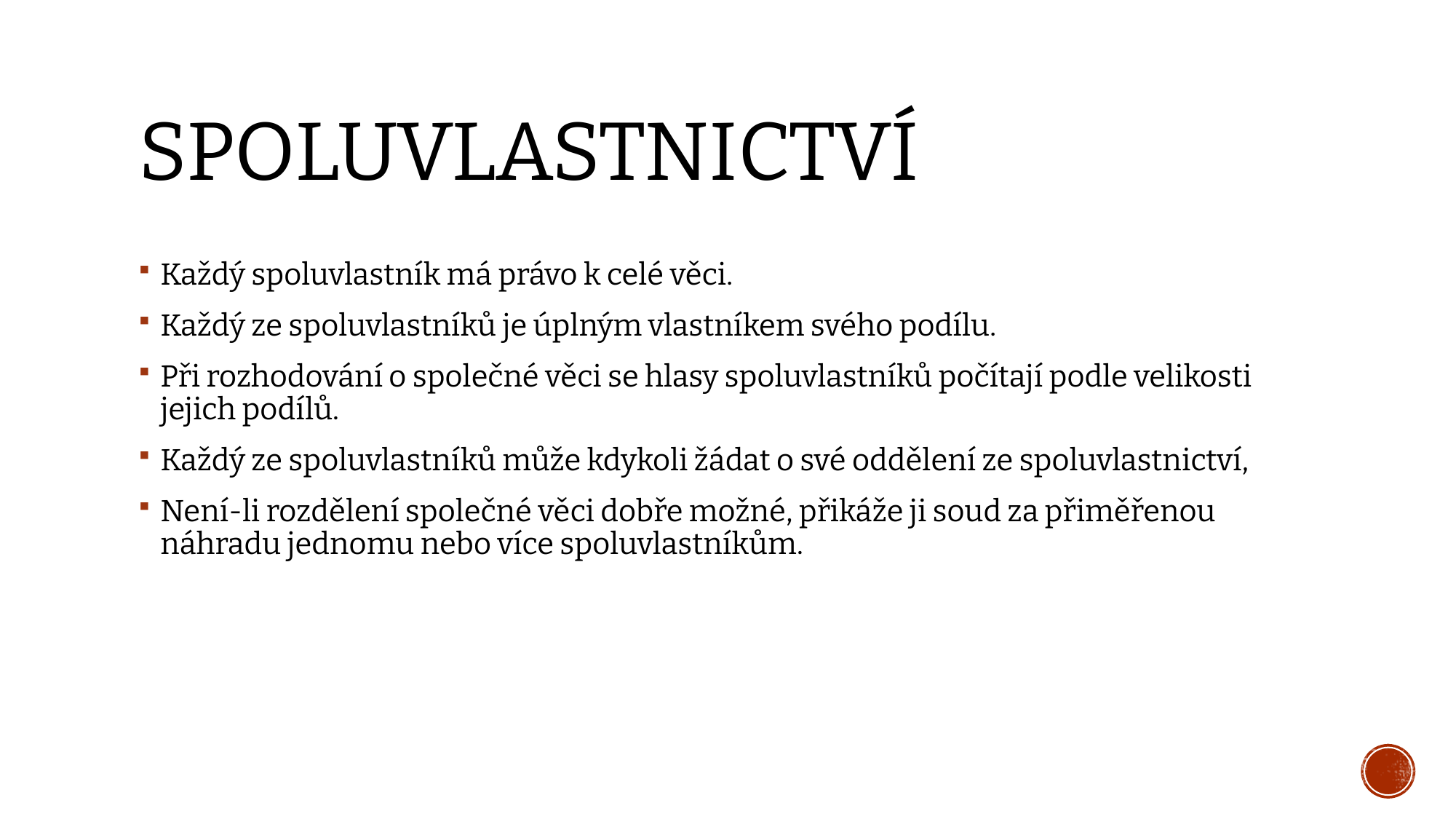

# Spoluvlastnictví
Každý spoluvlastník má právo k celé věci.
Každý ze spoluvlastníků je úplným vlastníkem svého podílu.
Při rozhodování o společné věci se hlasy spoluvlastníků počítají podle velikosti jejich podílů.
Každý ze spoluvlastníků může kdykoli žádat o své oddělení ze spoluvlastnictví,
Není-li rozdělení společné věci dobře možné, přikáže ji soud za přiměřenou náhradu jednomu nebo více spoluvlastníkům.